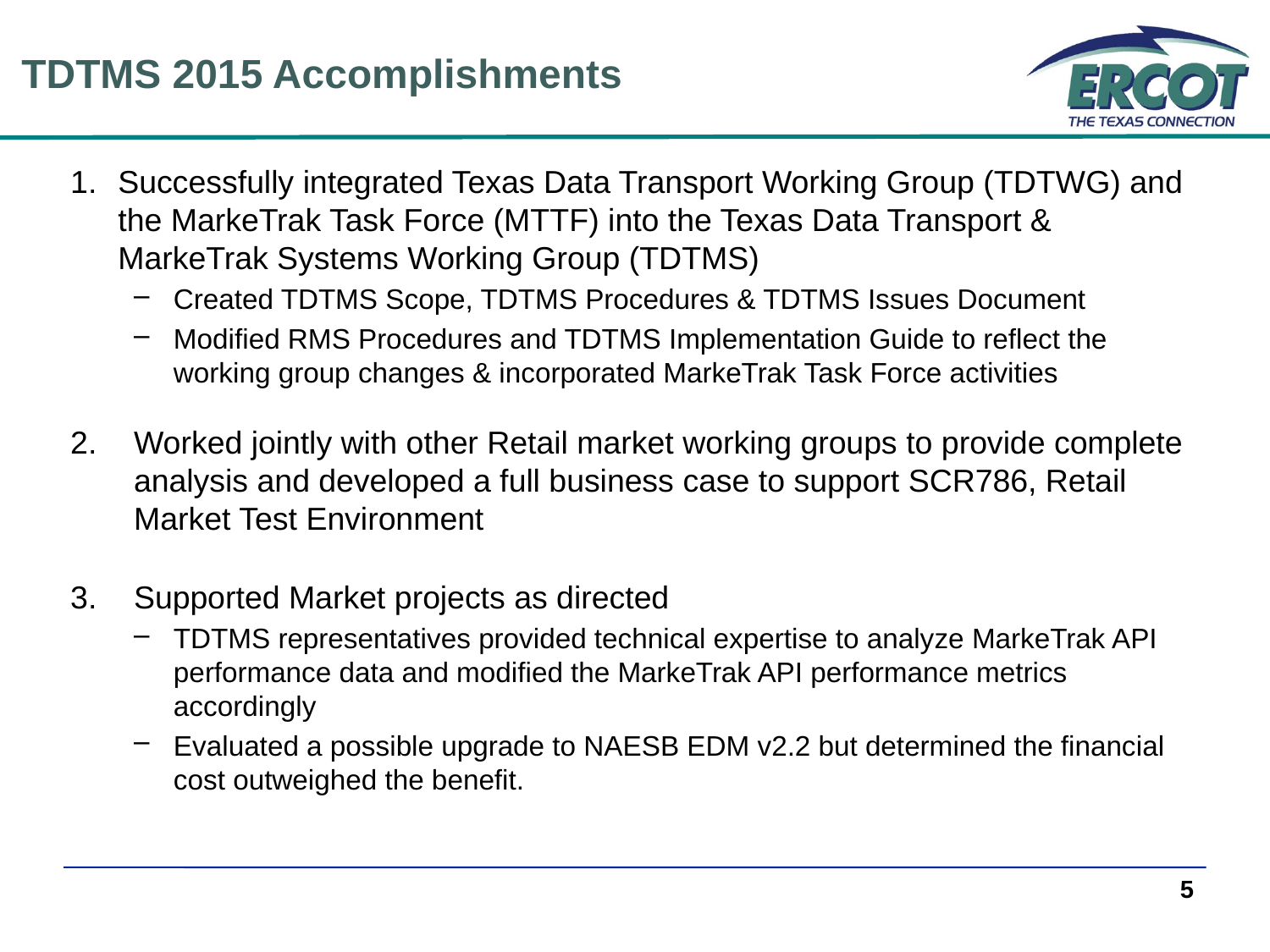

TDTMS 2015 Accomplishments
Successfully integrated Texas Data Transport Working Group (TDTWG) and the MarkeTrak Task Force (MTTF) into the Texas Data Transport & MarkeTrak Systems Working Group (TDTMS)
Created TDTMS Scope, TDTMS Procedures & TDTMS Issues Document
Modified RMS Procedures and TDTMS Implementation Guide to reflect the working group changes & incorporated MarkeTrak Task Force activities

Worked jointly with other Retail market working groups to provide complete analysis and developed a full business case to support SCR786, Retail Market Test Environment

Supported Market projects as directed
TDTMS representatives provided technical expertise to analyze MarkeTrak API performance data and modified the MarkeTrak API performance metrics accordingly
Evaluated a possible upgrade to NAESB EDM v2.2 but determined the financial cost outweighed the benefit.

5